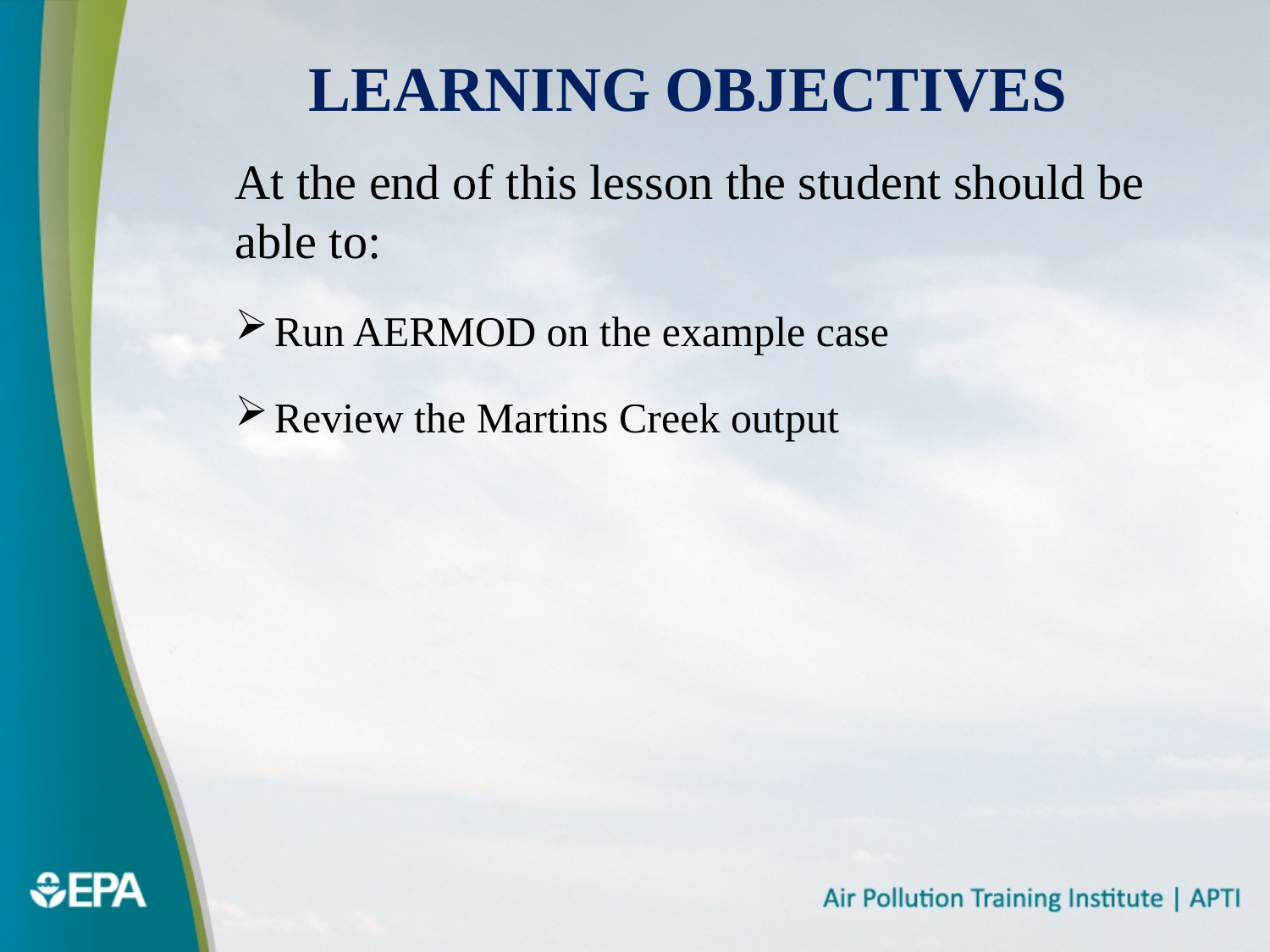

# Learning Objectives
At the end of this lesson the student should be able to:
Run AERMOD on the example case
Review the Martins Creek output